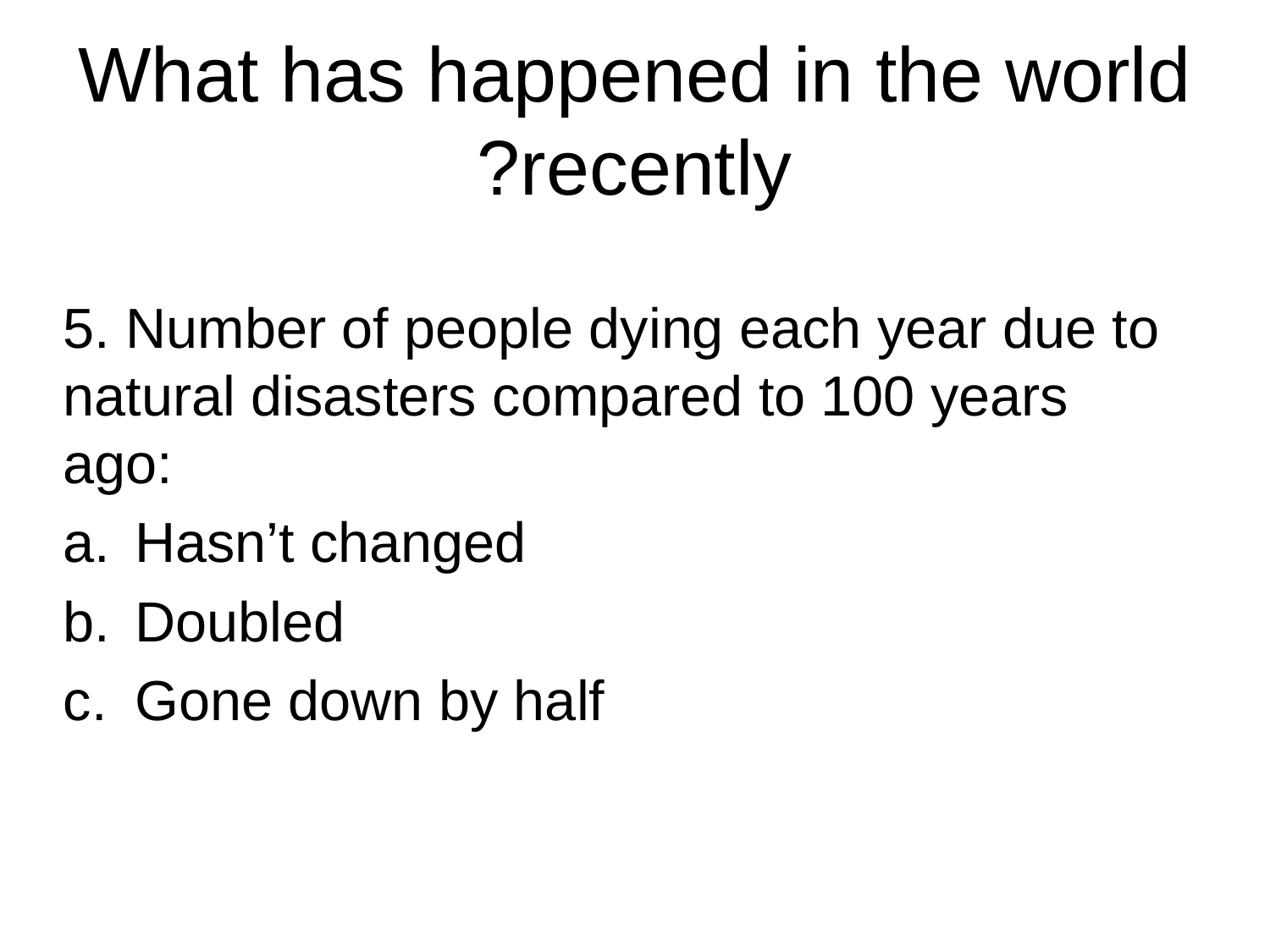

# What has happened in the world recently?
5. Number of people dying each year due to natural disasters compared to 100 years ago:
Hasn’t changed
Doubled
Gone down by half